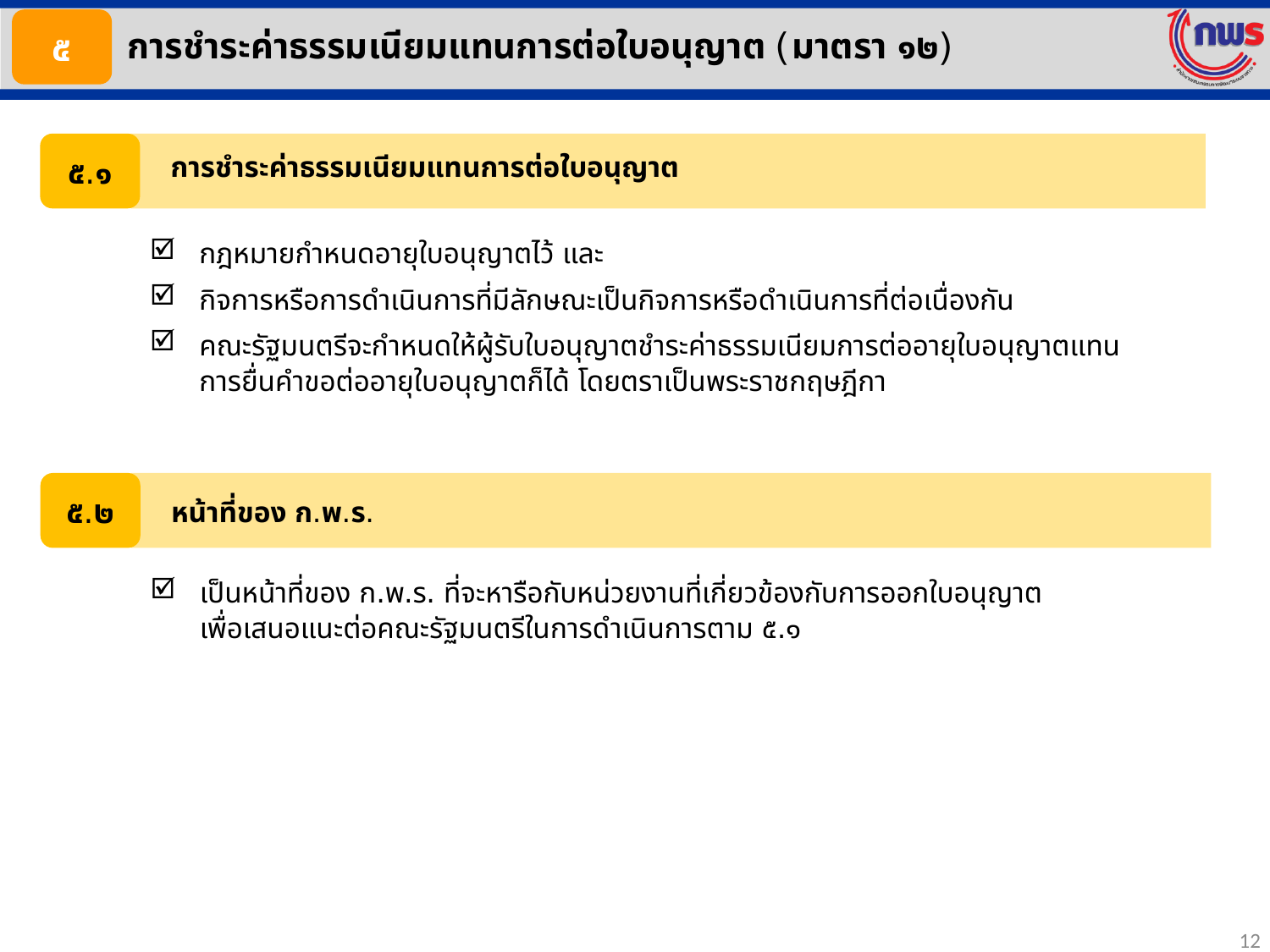

๕
การชำระค่าธรรมเนียมแทนการต่อใบอนุญาต (มาตรา ๑๒)
๕.๑

การชำระค่าธรรมเนียมแทนการต่อใบอนุญาต
กฎหมายกำหนดอายุใบอนุญาตไว้ และ
กิจการหรือการดำเนินการที่มีลักษณะเป็นกิจการหรือดำเนินการที่ต่อเนื่องกัน
คณะรัฐมนตรีจะกำหนดให้ผู้รับใบอนุญาตชำระค่าธรรมเนียมการต่ออายุใบอนุญาตแทน
การยื่นคำขอต่ออายุใบอนุญาตก็ได้ โดยตราเป็นพระราชกฤษฎีกา
๕.๒

หน้าที่ของ ก.พ.ร.
เป็นหน้าที่ของ ก.พ.ร. ที่จะหารือกับหน่วยงานที่เกี่ยวข้องกับการออกใบอนุญาต
เพื่อเสนอแนะต่อคณะรัฐมนตรีในการดำเนินการตาม ๕.๑
12